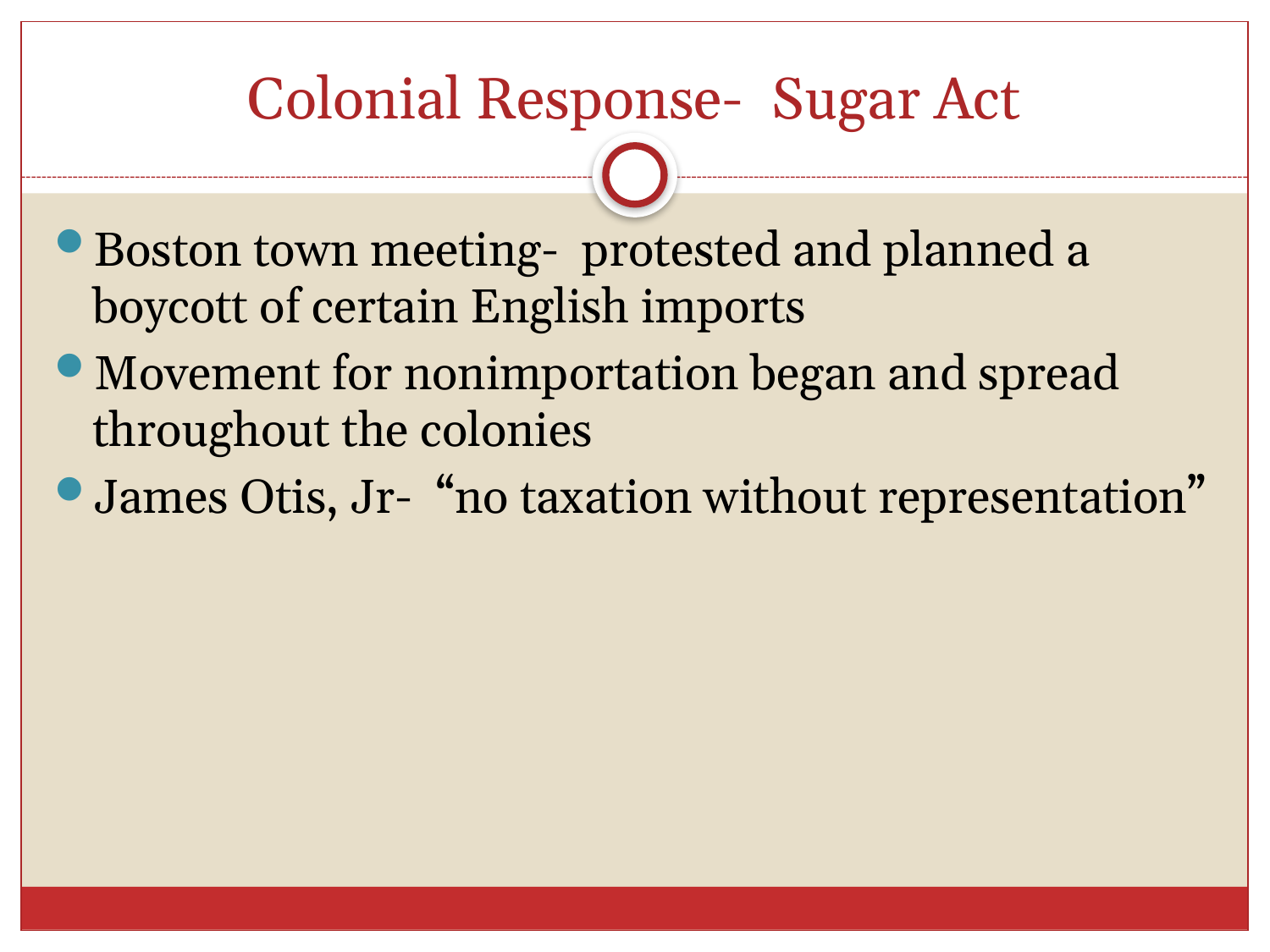

# Colonial Response-  Sugar Act
Boston town meeting-  protested and planned a boycott of certain English imports
Movement for nonimportation began and spread throughout the colonies
James Otis, Jr-  “no taxation without representation”